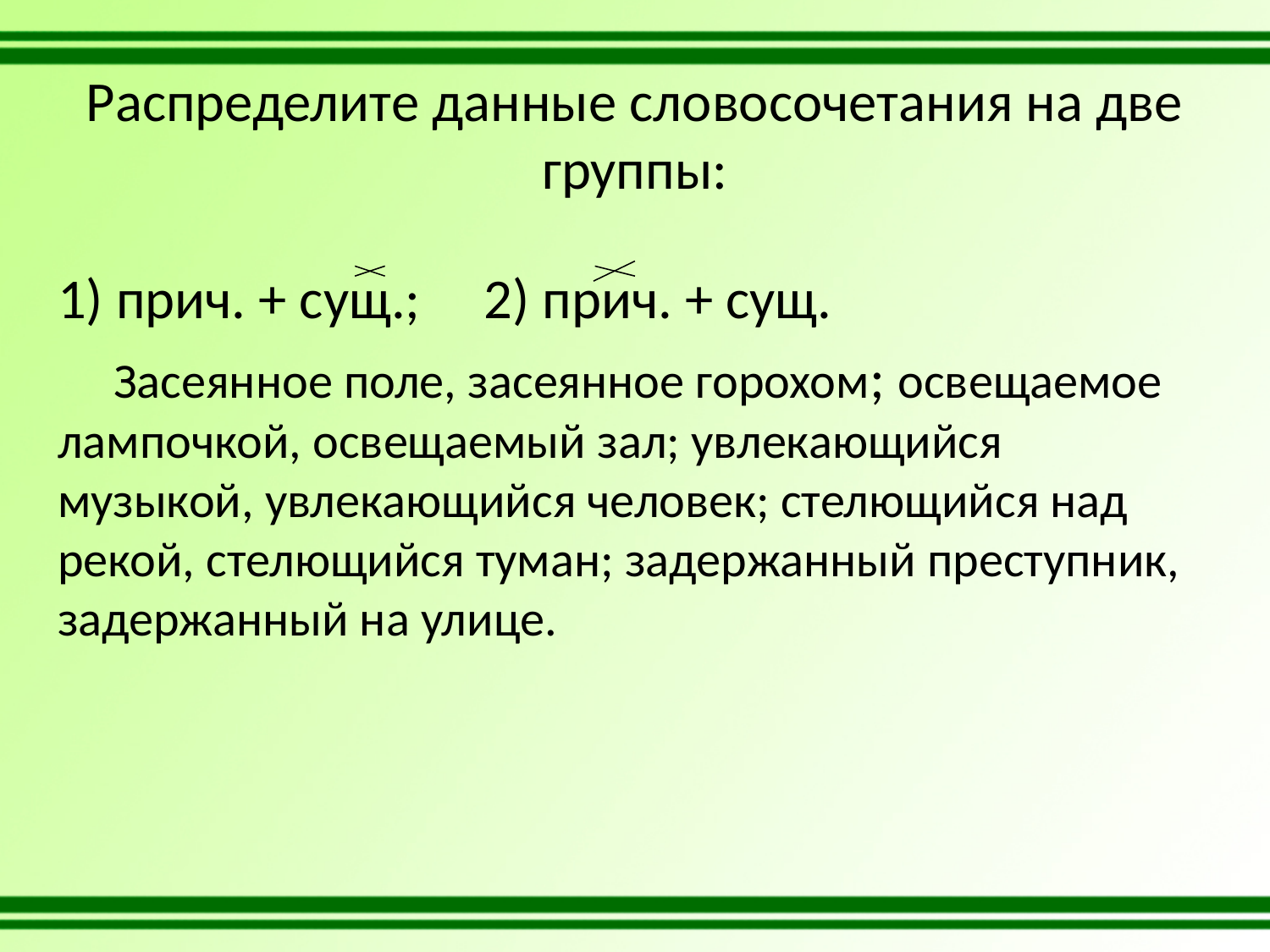

# Распределите данные словосочетания на две группы:
1) прич. + сущ.;     2) прич. + сущ.
     Засеянное поле, засеянное горохом; освещаемое лампочкой, освещаемый зал; увлекающийся музыкой, увлекающийся человек; стелющийся над рекой, стелющийся туман; задержанный преступник, задержанный на улице.